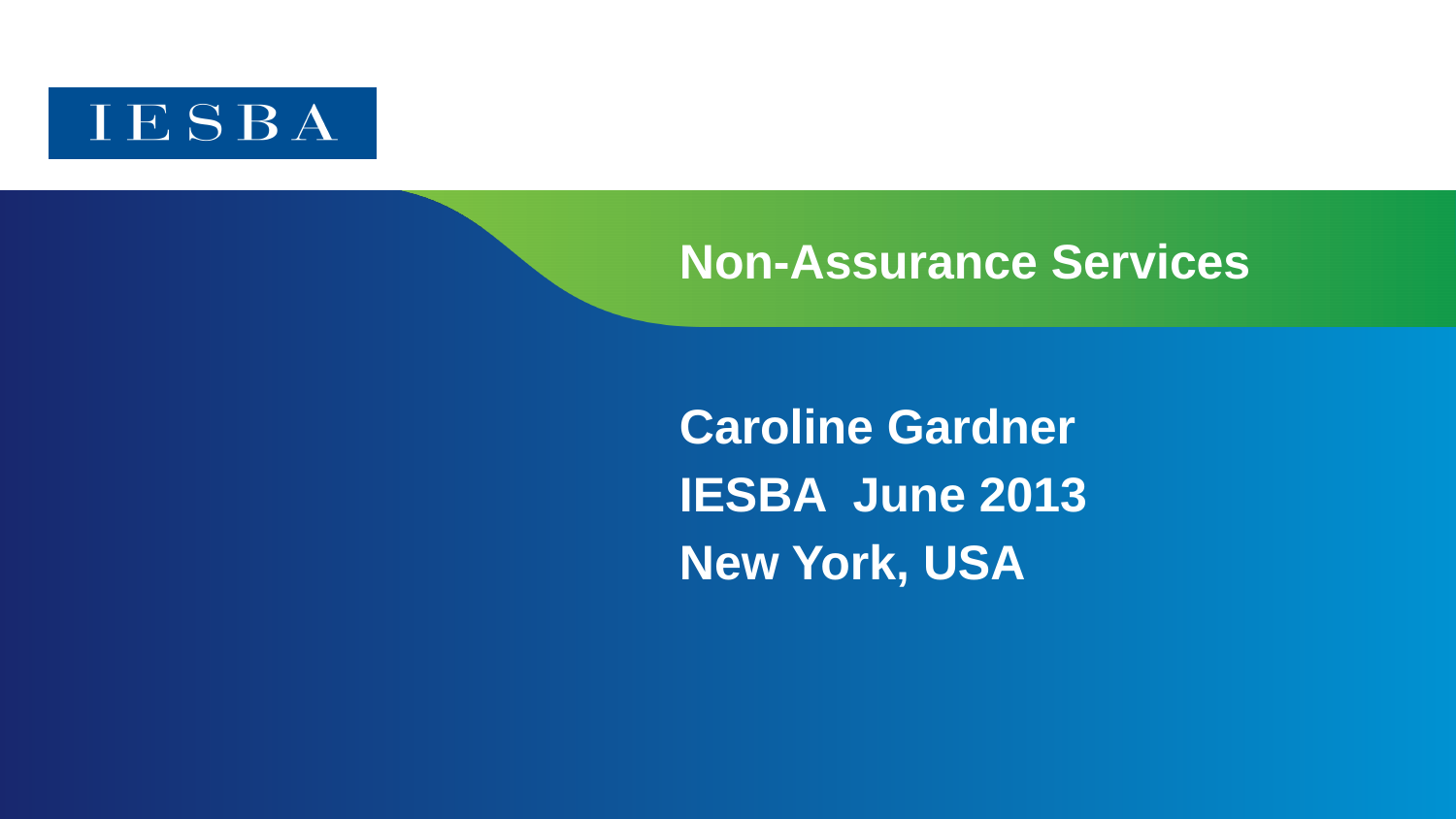

# Non-Assurance Services
Caroline Gardner
IESBA  June 2013
New York, USA